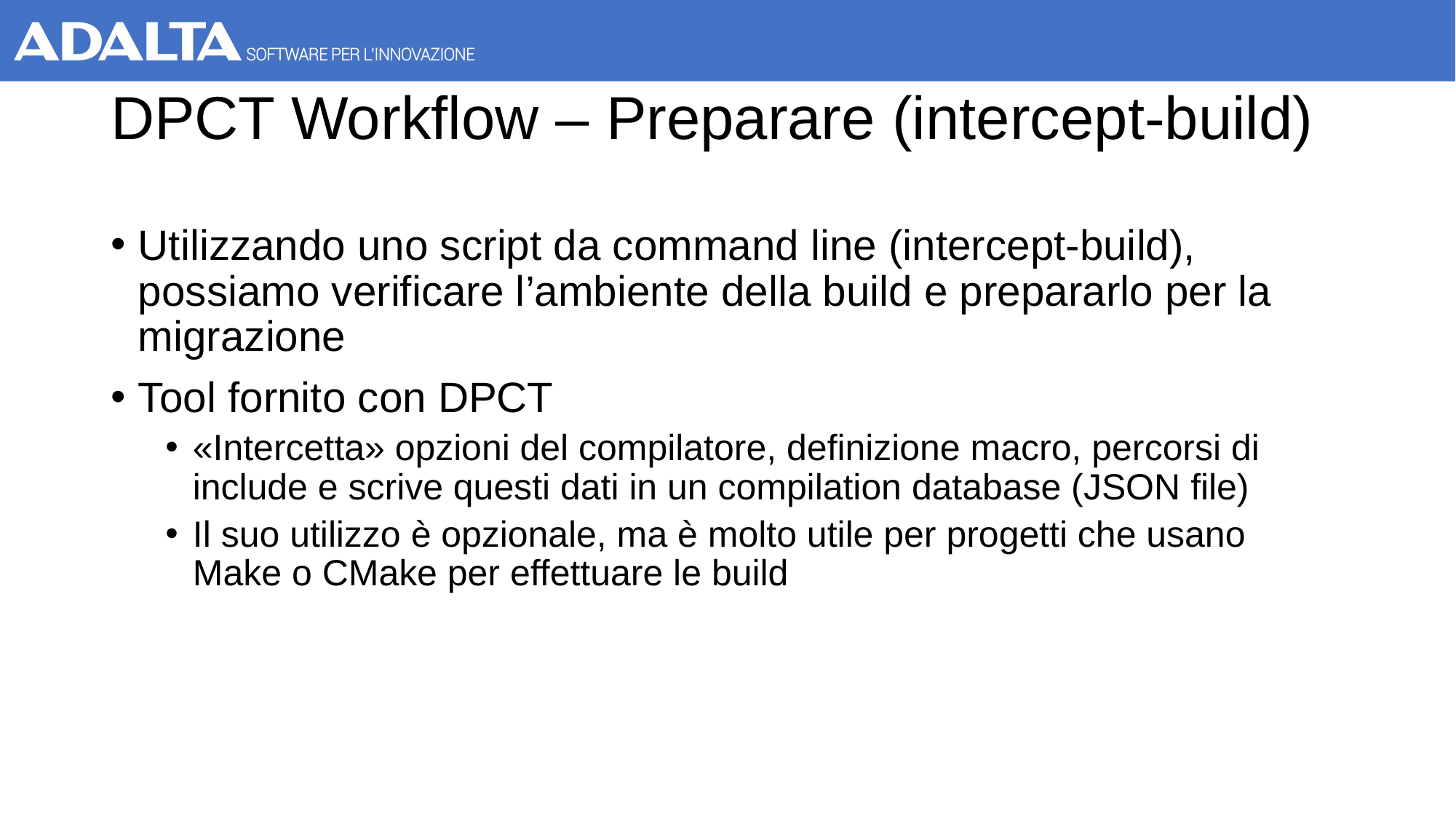

# DPCT Workflow – Preparare (intercept-build)
Utilizzando uno script da command line (intercept-build), possiamo verificare l’ambiente della build e prepararlo per la migrazione
Tool fornito con DPCT
«Intercetta» opzioni del compilatore, definizione macro, percorsi di include e scrive questi dati in un compilation database (JSON file)
Il suo utilizzo è opzionale, ma è molto utile per progetti che usano Make o CMake per effettuare le build